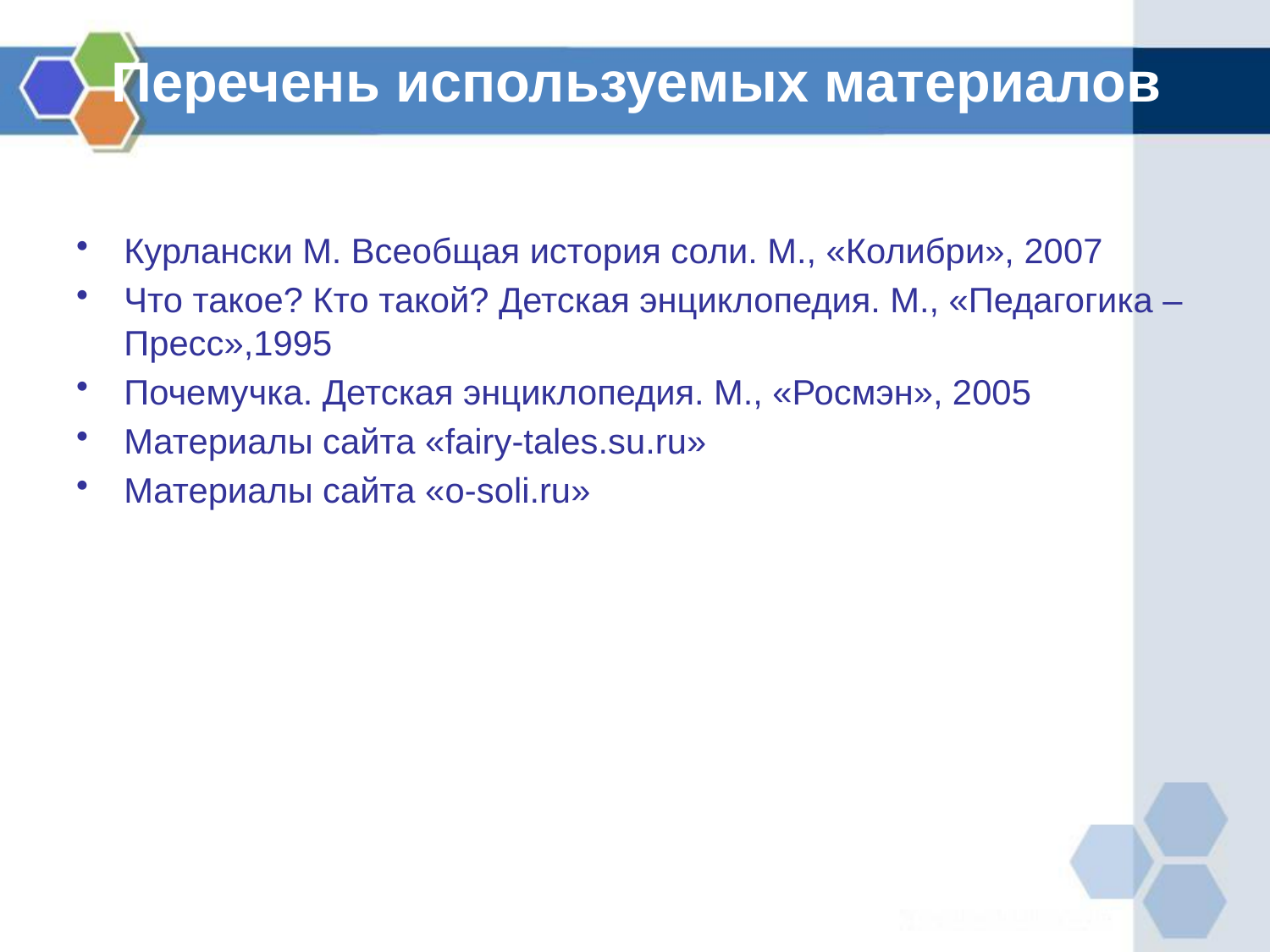

# Перечень используемых материалов
Курлански М. Всеобщая история соли. М., «Колибри», 2007
Что такое? Кто такой? Детская энциклопедия. М., «Педагогика – Пресс»,1995
Почемучка. Детская энциклопедия. М., «Росмэн», 2005
Материалы сайта «fairy-tales.su.ru»
Материалы сайта «o-soli.ru»